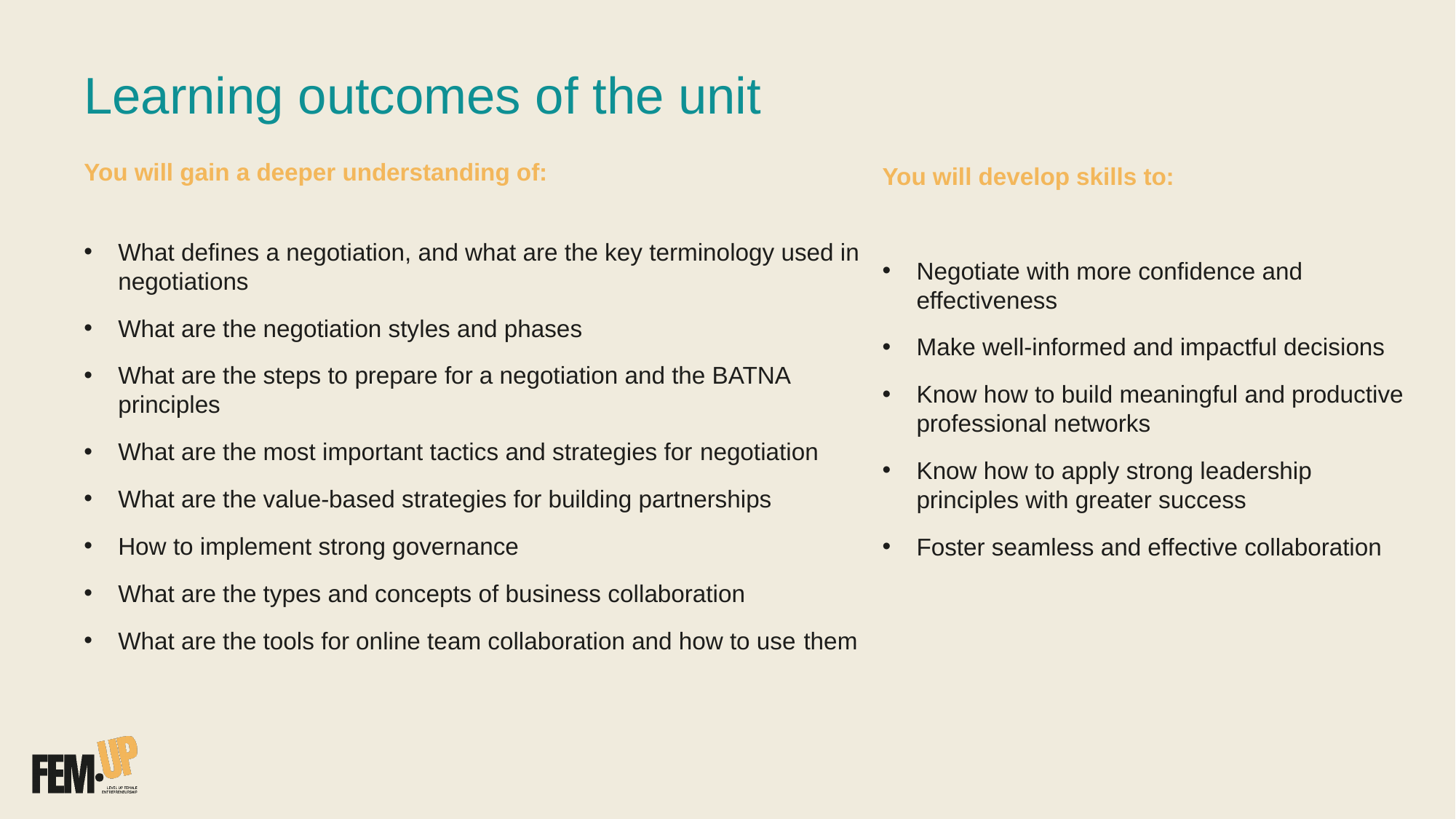

# Learning outcomes of the unit
You will gain a deeper understanding of:

What defines a negotiation, and what are the key terminology used in negotiations
What are the negotiation styles and phases
What are the steps to prepare for a negotiation and the BATNA principles
What are the most important tactics and strategies for negotiation
What are the value-based strategies for building partnerships
How to implement strong governance
What are the types and concepts of business collaboration
What are the tools for online team collaboration and how to use them
You will develop skills to:

Negotiate with more confidence and effectiveness
Make well-informed and impactful decisions
Know how to build meaningful and productive professional networks
Know how to apply strong leadership principles with greater success
Foster seamless and effective collaboration